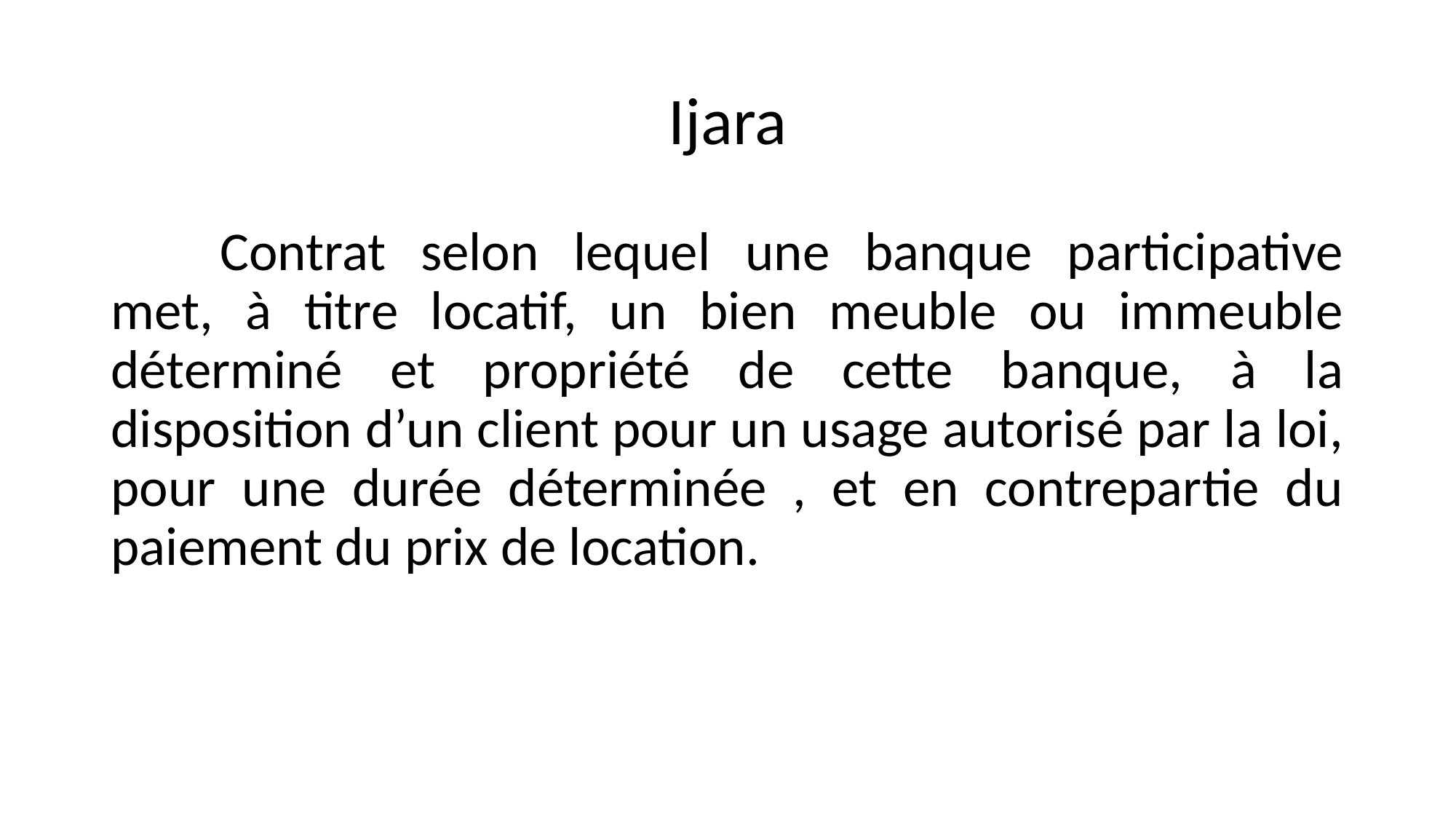

# Ijara
	Contrat selon lequel une banque participative met, à titre locatif, un bien meuble ou immeuble déterminé et propriété de cette banque, à la disposition d’un client pour un usage autorisé par la loi, pour une durée déterminée , et en contrepartie du paiement du prix de location.